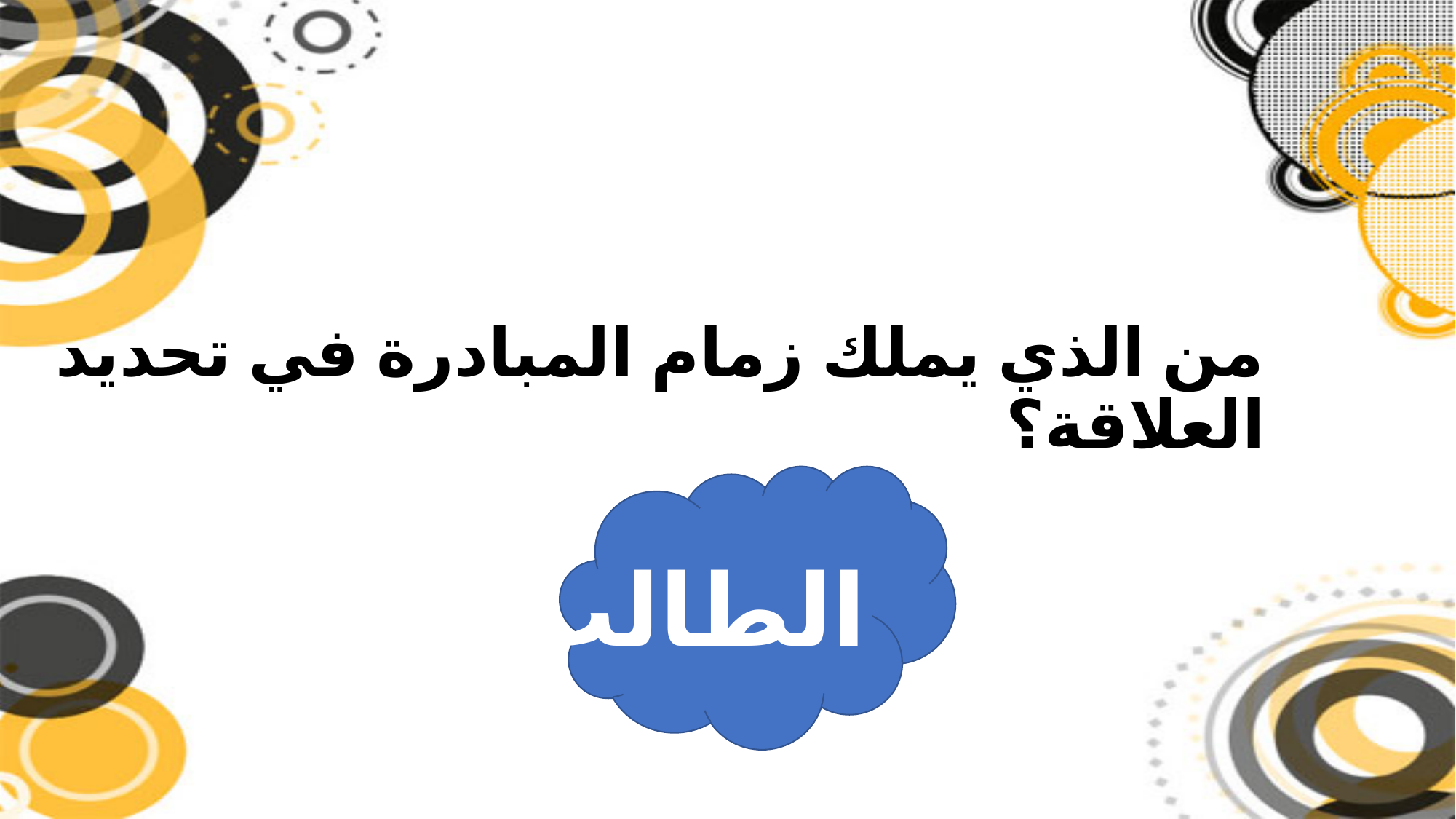

# من الذي يملك زمام المبادرة في تحديد العلاقة؟

الطالب